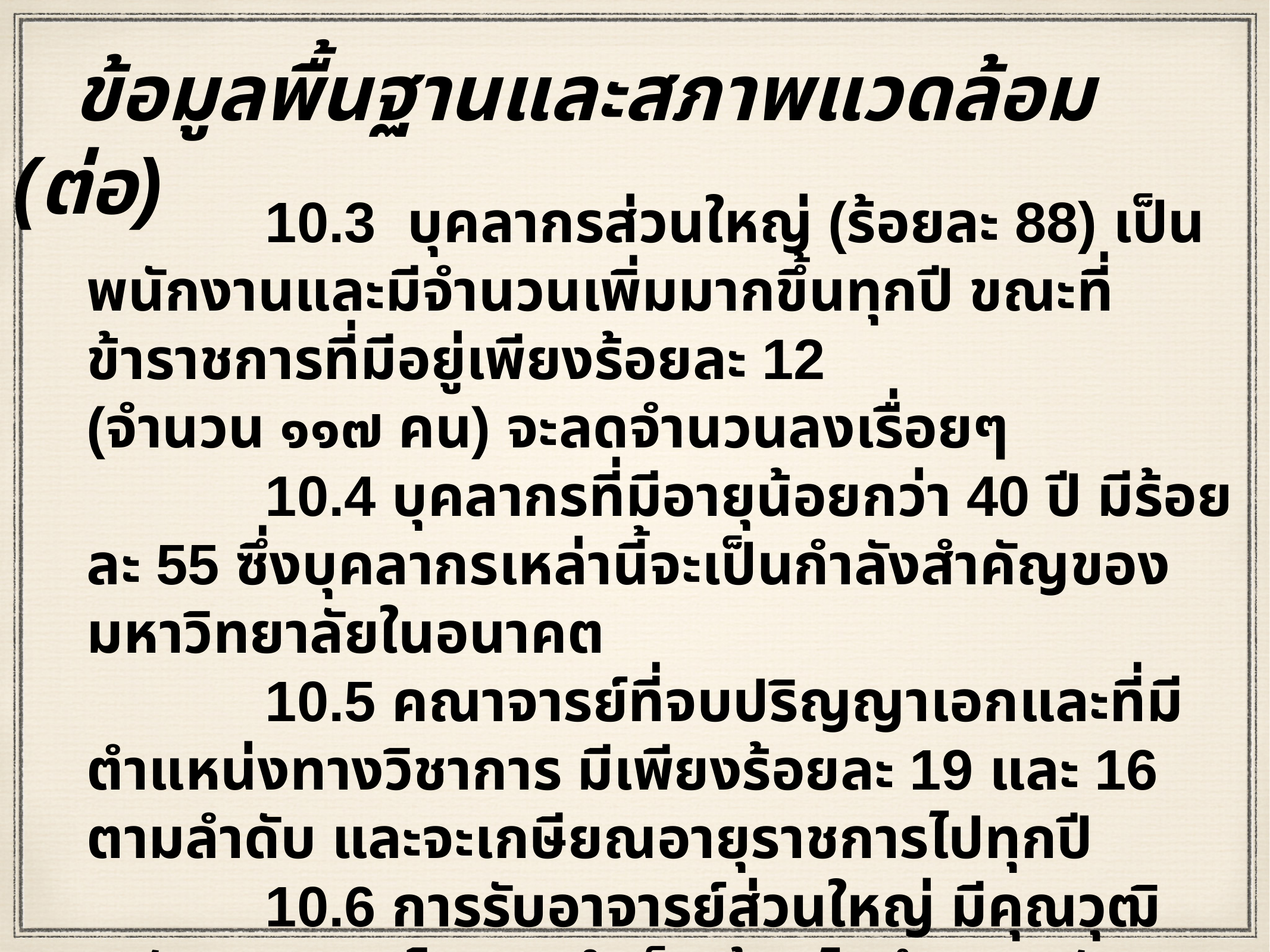

ข้อมูลพื้นฐานและสภาพแวดล้อม (ต่อ)
		10.3  บุคลากรส่วนใหญ่ (ร้อยละ 88) เป็นพนักงานและมีจำนวนเพิ่มมากขึ้นทุกปี ขณะที่ข้าราชการที่มีอยู่เพียงร้อยละ 12
(จำนวน ๑๑๗ คน) จะลดจำนวนลงเรื่อยๆ
       	10.4 บุคลากรที่มีอายุน้อยกว่า 40 ปี มีร้อยละ 55 ซึ่งบุคลากรเหล่านี้จะเป็นกำลังสำคัญของมหาวิทยาลัยในอนาคต
       	10.5 คณาจารย์ที่จบปริญญาเอกและที่มีตำแหน่งทางวิชาการ มีเพียงร้อยละ 19 และ 16 ตามลำดับ และจะเกษียณอายุราชการไปทุกปี
		10.6 การรับอาจารย์ส่วนใหญ่ มีคุณวุฒิระดับปริญญาโท และจำเป็นต้องไปศึกษาระดับปริญญาเอก
		10.7 ผลงานทางวิชาการ ที่ได้รับการตีพิมพ์ในวารสารระดับมาตรฐานมีจำนวนน้อย